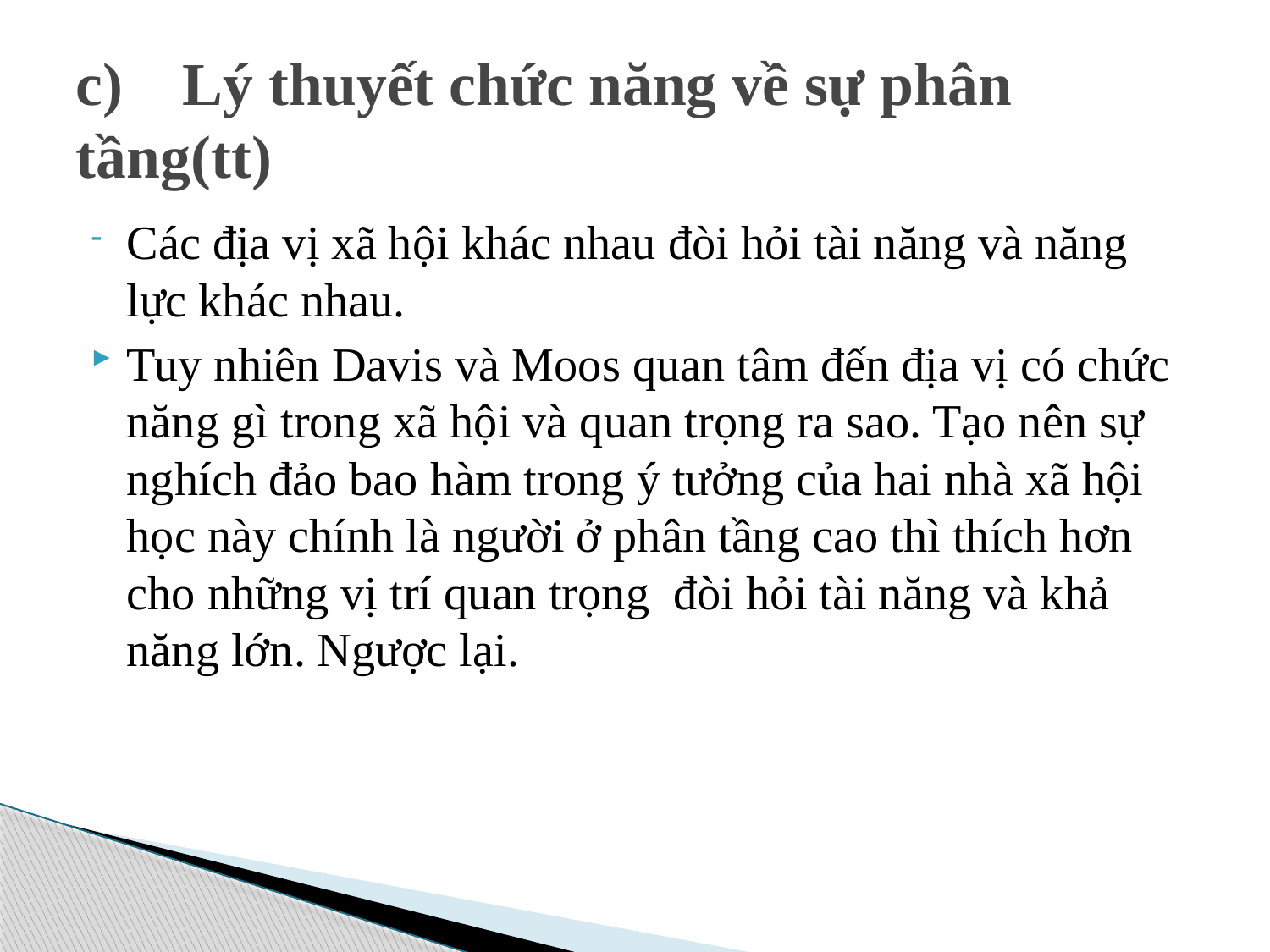

# c)	Lý thuyết chức năng về sự phân tầng(tt)
Các địa vị xã hội khác nhau đòi hỏi tài năng và năng lực khác nhau.
Tuy nhiên Davis và Moos quan tâm đến địa vị có chức năng gì trong xã hội và quan trọng ra sao. Tạo nên sự nghích đảo bao hàm trong ý tưởng của hai nhà xã hội học này chính là người ở phân tầng cao thì thích hơn cho những vị trí quan trọng  đòi hỏi tài năng và khả năng lớn. Ngược lại.